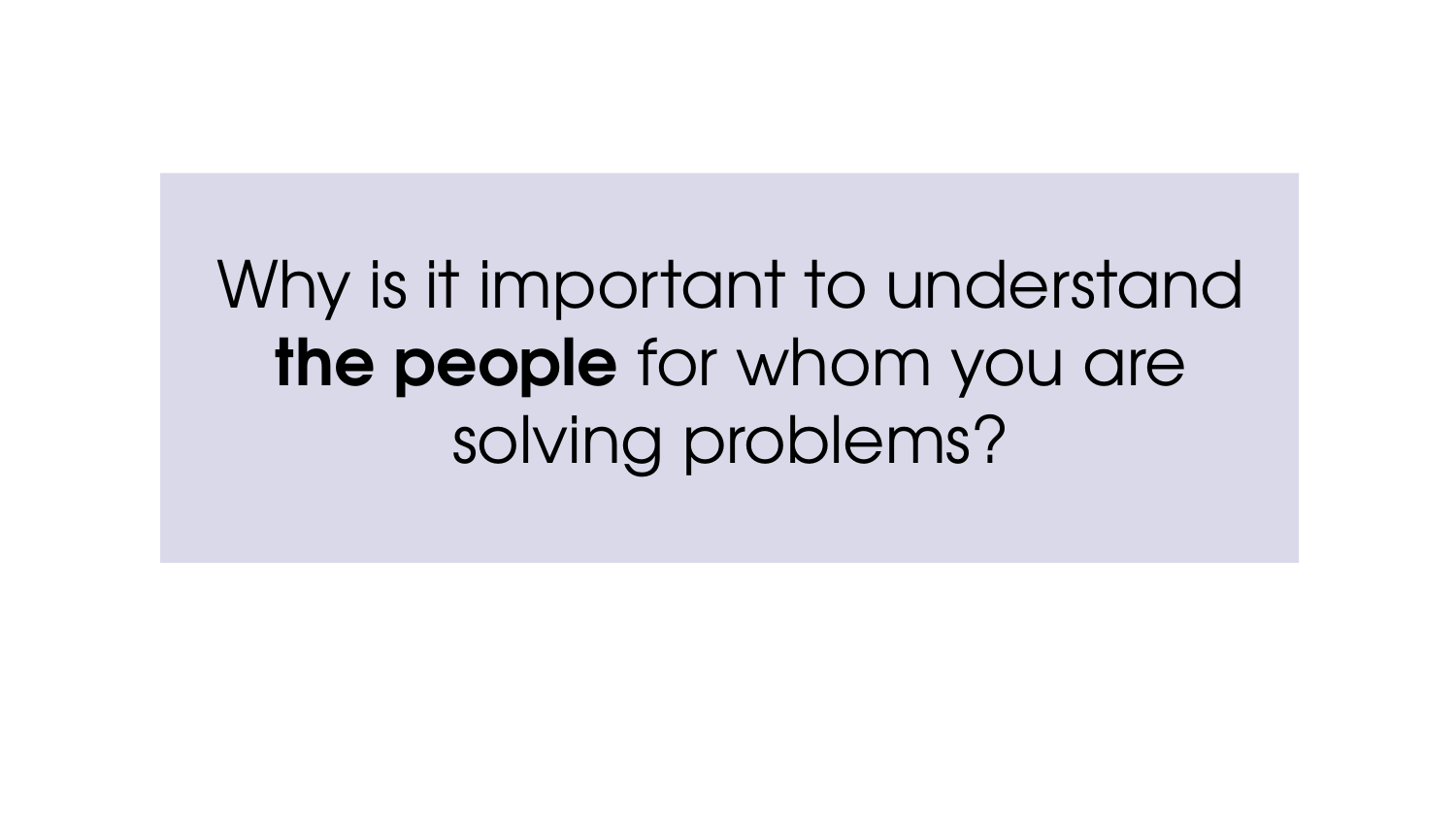

Why is it important to understand the people for whom you are solving problems?